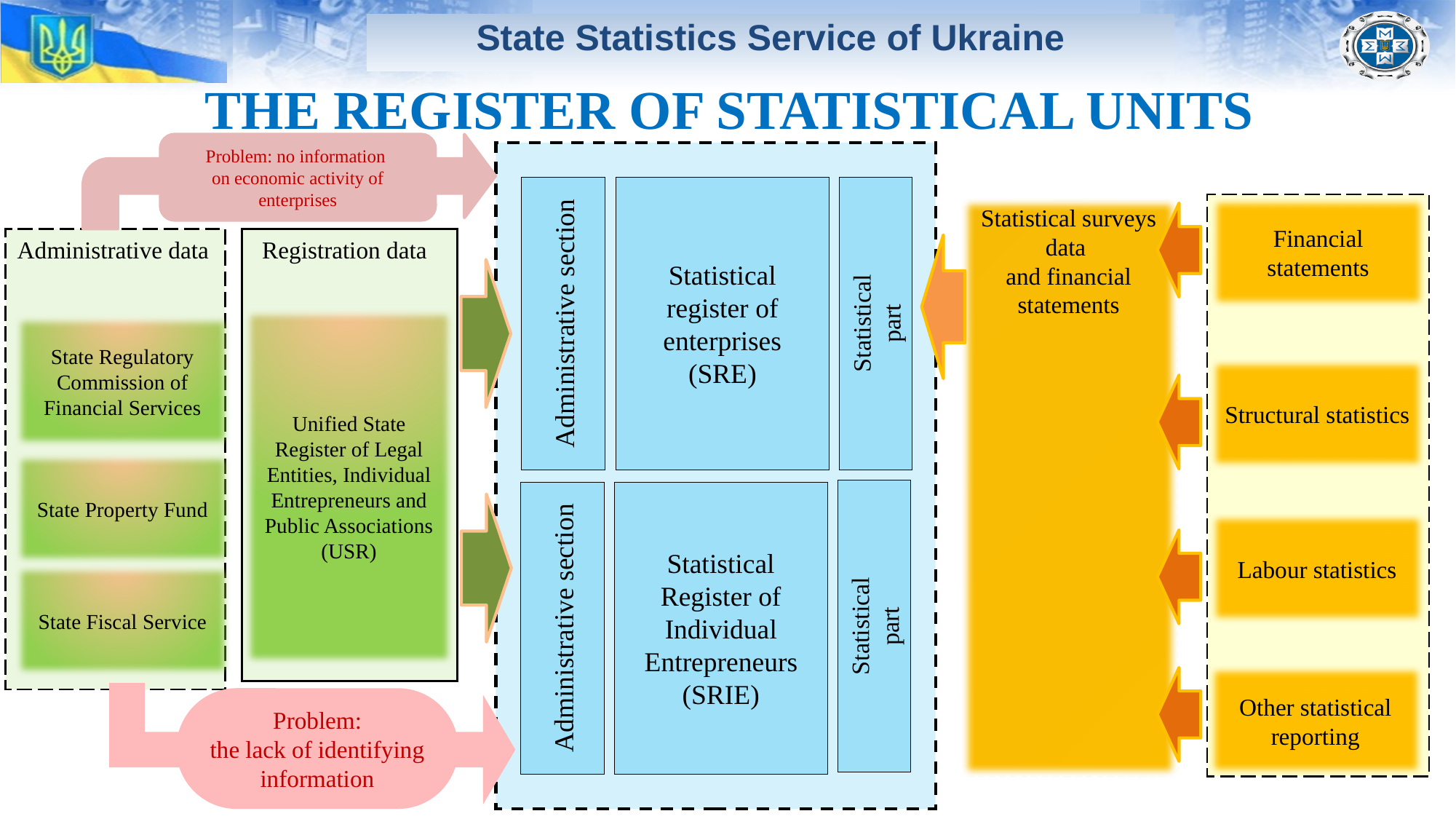

State Statistics Service of Ukraine
# THE REGISTER OF STATISTICAL UNITS

Problem: no information
on economic activity of enterprises

Administrative section
Statistical register of enterprises
(SRE)
Statistical
part

Financial statements
Statistical surveys data
and financial statements

Administrative data
Registration data

Unified State Register of Legal Entities, Individual Entrepreneurs and Public Associations
(USR)
State Regulatory Commission of Financial Services
Structural statistics

State Property Fund
Statistical
part
Administrative section
Statistical Register of Individual Entrepreneurs
(SRIE)

Labour statistics

State Fiscal Service
Other statistical reporting

Problem:
the lack of identifying information